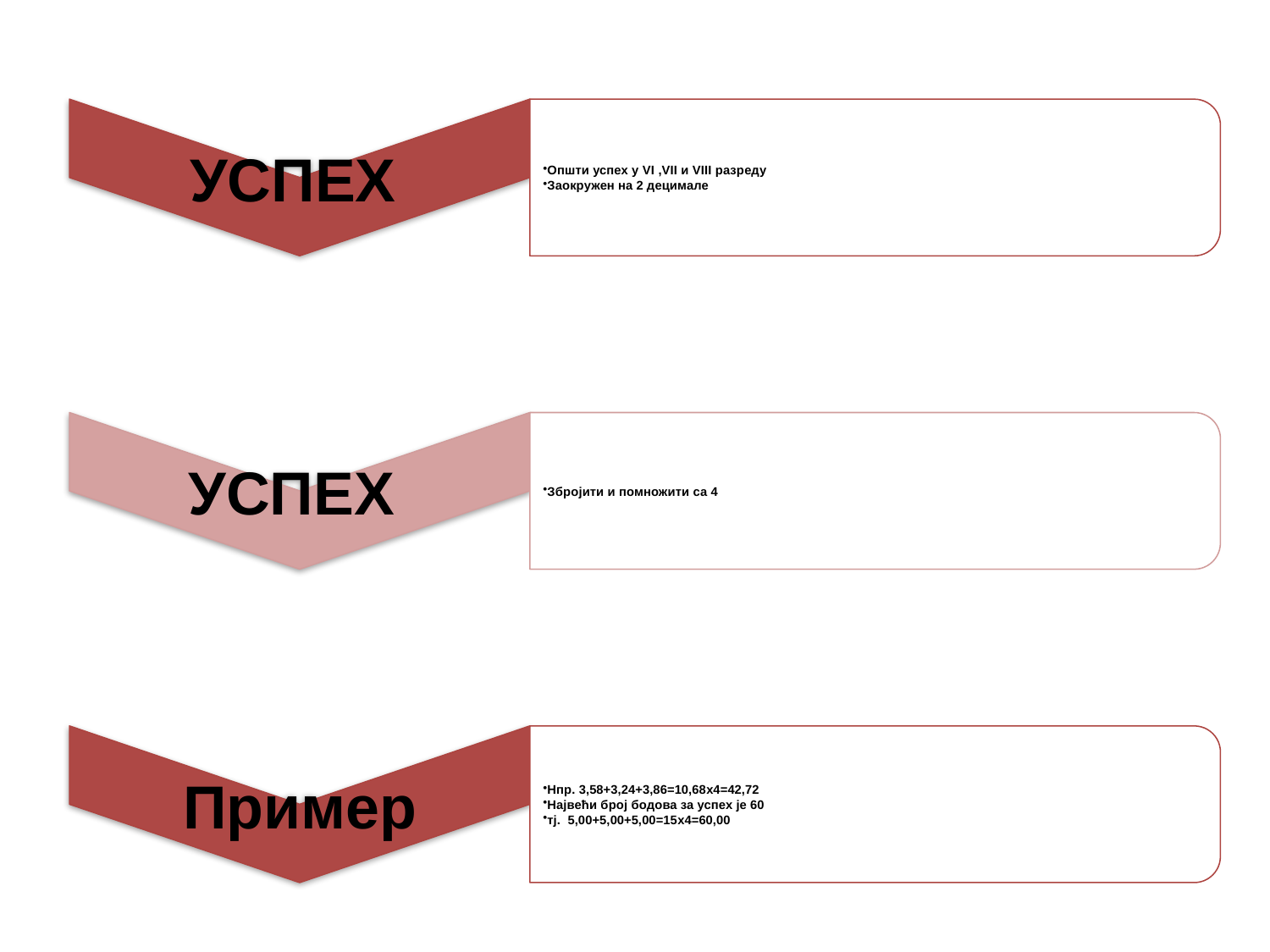

УСПЕХ
Општи успех у VI ,VII и VIII разреду
УСПЕХ
Збројити и помножити са 4
Пример
Нпр. 3,58+3,24+3,86=10,68x4=42,72
Заокружен на 2 децимале
Највећи број бодова за успех је 60
тј.  5,00+5,00+5,00=15x4=60,00